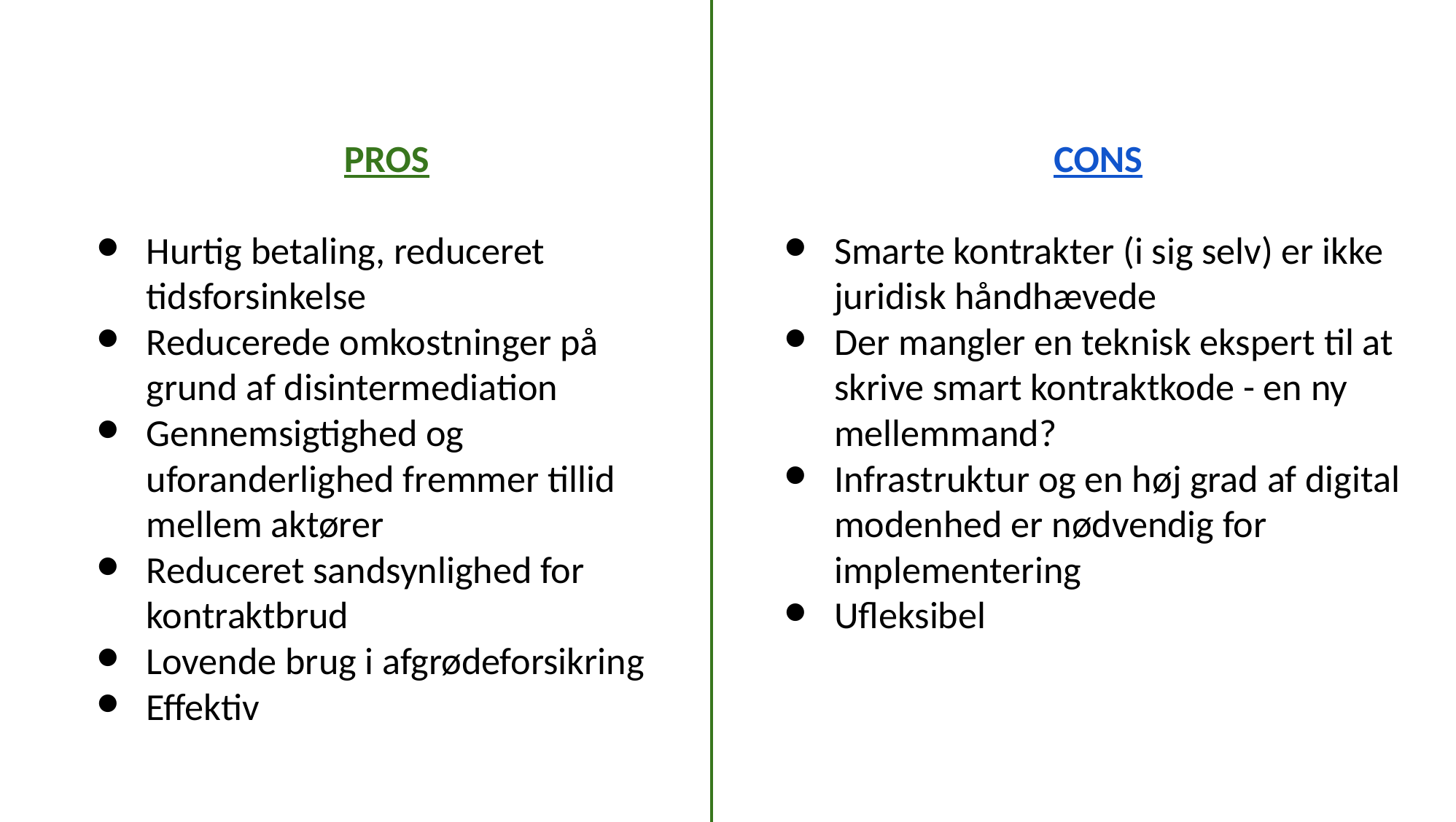

SMART KONTRAKTER: FORDELE OG UNDER
PROS

Hurtig betaling, reduceret tidsforsinkelse
Reducerede omkostninger på grund af disintermediation
Gennemsigtighed og uforanderlighed fremmer tillid mellem aktører
Reduceret sandsynlighed for kontraktbrud
Lovende brug i afgrødeforsikring
Effektiv
CONS

Smarte kontrakter (i sig selv) er ikke juridisk håndhævede
Der mangler en teknisk ekspert til at skrive smart kontraktkode - en ny mellemmand?
Infrastruktur og en høj grad af digital modenhed er nødvendig for implementering
Ufleksibel